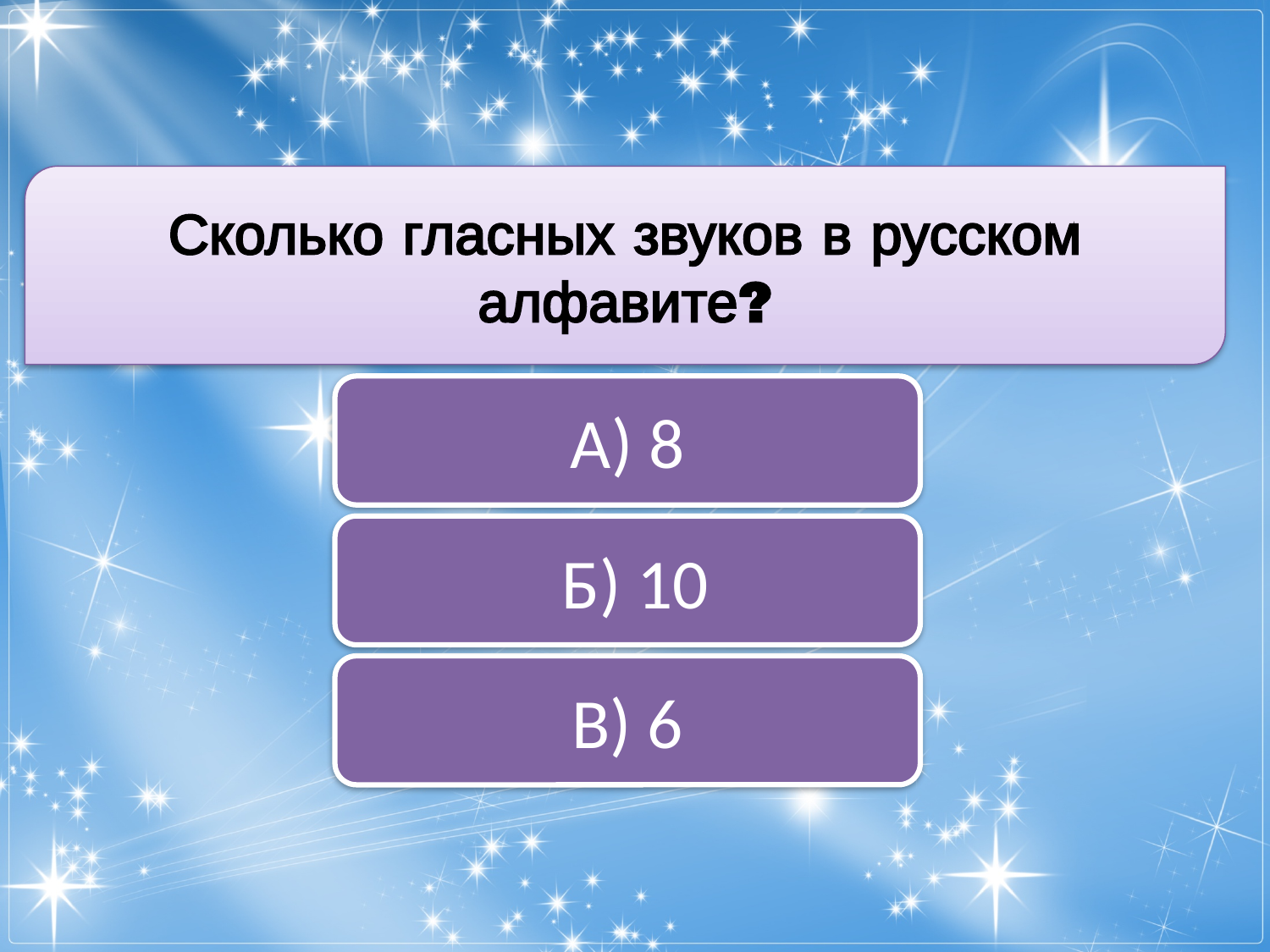

Сколько гласных звуков в русском алфавите?
А) 8
 Б) 10
В) 6